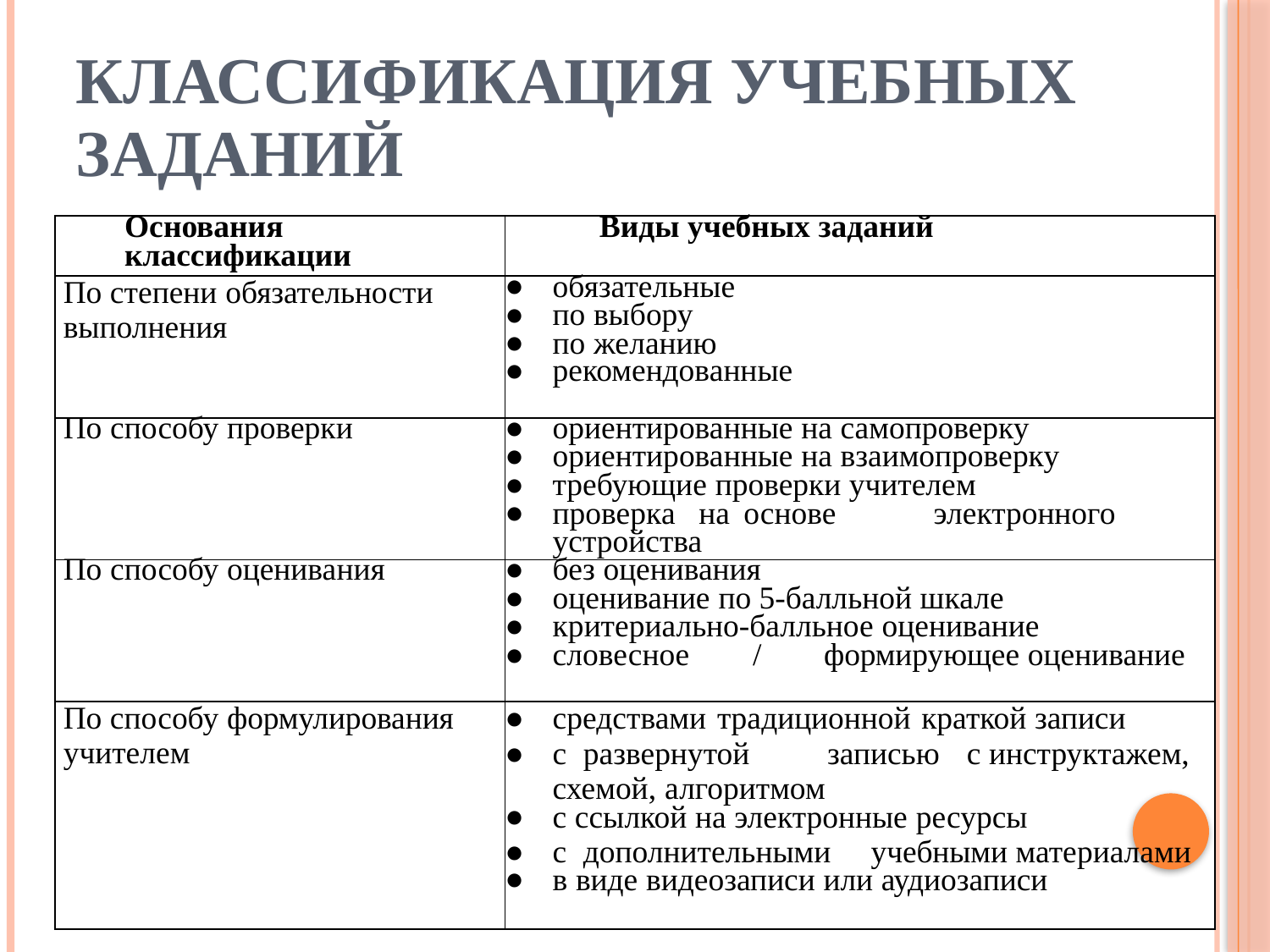

# Классификация учебных заданий
| Основания классификации | Виды учебных заданий |
| --- | --- |
| По степени обязательности выполнения | обязательные по выбору по желанию рекомендованные |
| По способу проверки | ориентированные на самопроверку ориентированные на взаимопроверку требующие проверки учителем проверка на основе электронного устройства |
| По способу оценивания | без оценивания оценивание по 5-балльной шкале критериально-балльное оценивание словесное / формирующее оценивание |
| По способу формулирования учителем | средствами традиционной краткой записи с развернутой записью с инструктажем, схемой, алгоритмом с ссылкой на электронные ресурсы с дополнительными учебными материалами в виде видеозаписи или аудиозаписи |